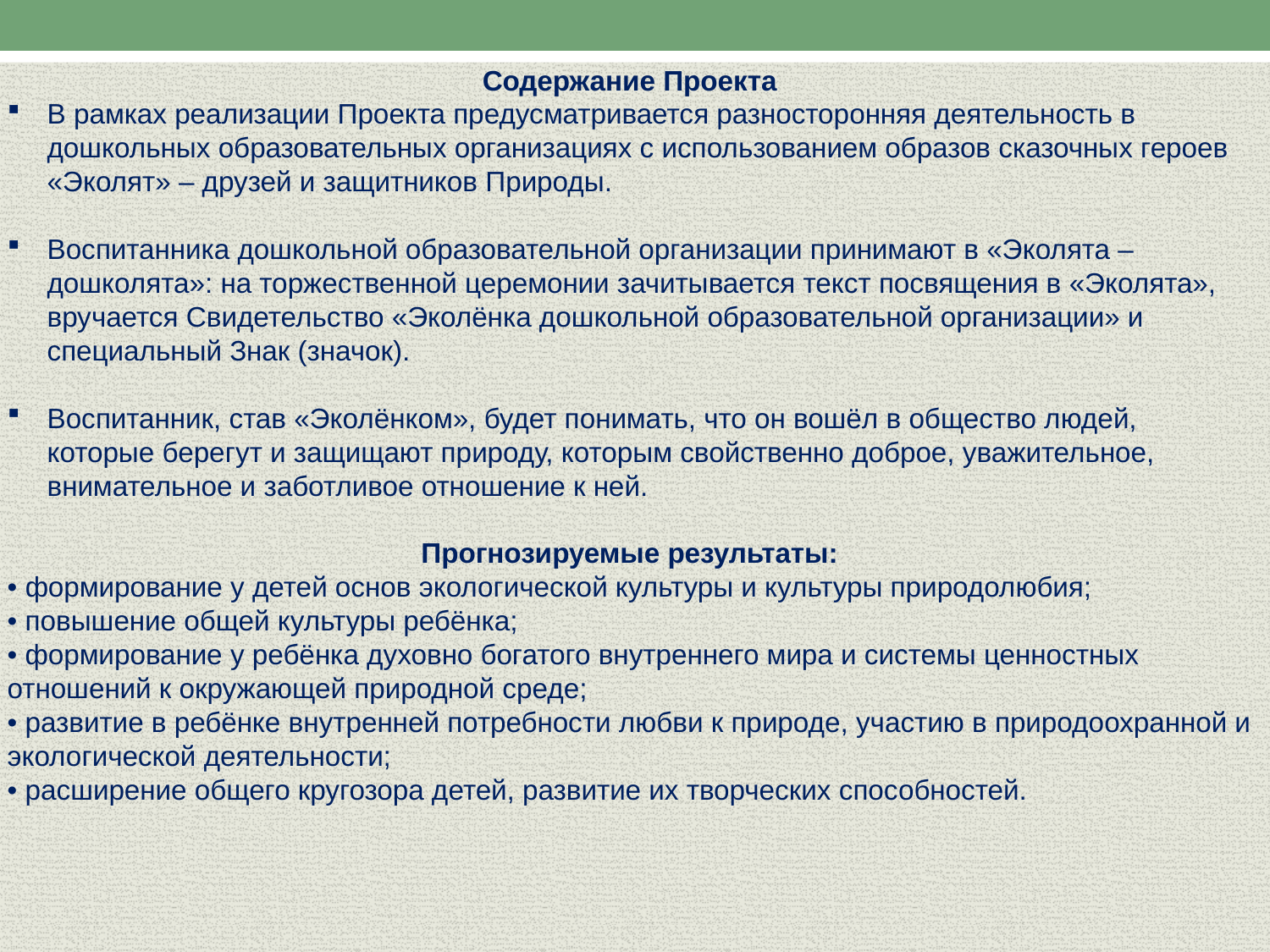

Содержание Проекта
В рамках реализации Проекта предусматривается разносторонняя деятельность в дошкольных образовательных организациях с использованием образов сказочных героев «Эколят» – друзей и защитников Природы.

Воспитанника дошкольной образовательной организации принимают в «Эколята – дошколята»: на торжественной церемонии зачитывается текст посвящения в «Эколята», вручается Свидетельство «Эколёнка дошкольной образовательной организации» и специальный Знак (значок).

Воспитанник, став «Эколёнком», будет понимать, что он вошёл в общество людей, которые берегут и защищают природу, которым свойственно доброе, уважительное, внимательное и заботливое отношение к ней.

Прогнозируемые результаты:
• формирование у детей основ экологической культуры и культуры природолюбия;
• повышение общей культуры ребёнка;
• формирование у ребёнка духовно богатого внутреннего мира и системы ценностных отношений к окружающей природной среде;
• развитие в ребёнке внутренней потребности любви к природе, участию в природоохранной и экологической деятельности;
• расширение общего кругозора детей, развитие их творческих способностей.